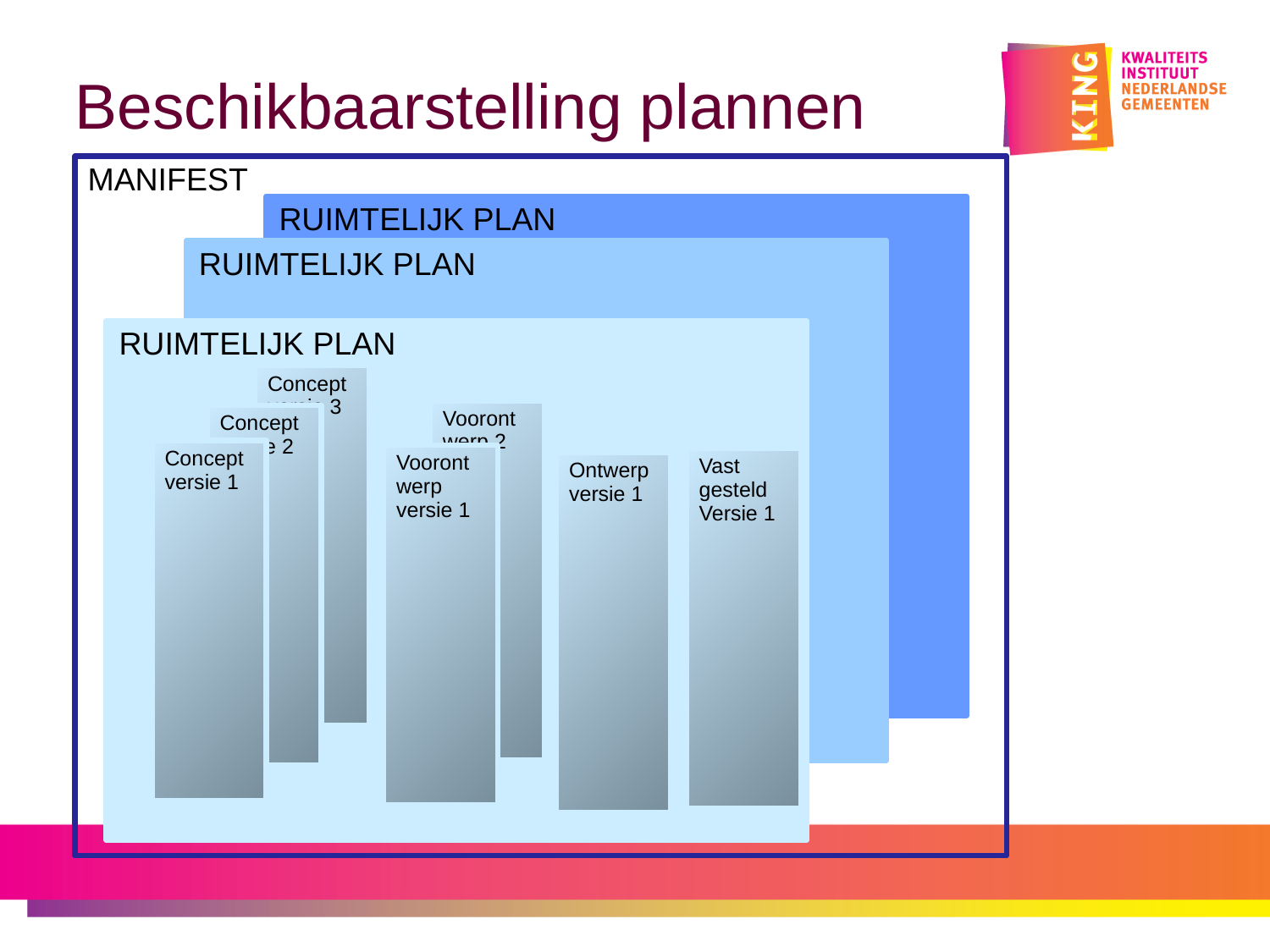

# Beschikbaarstelling plannen
MANIFEST
RUIMTELIJK PLAN
RUIMTELIJK PLAN
RUIMTELIJK PLAN
Conceptversie 3
Vooront
werp 2
Conceptversie 2
Conceptversie 1
Vooront
werp versie 1
Vast
gesteld
Versie 1
Ontwerp versie 1